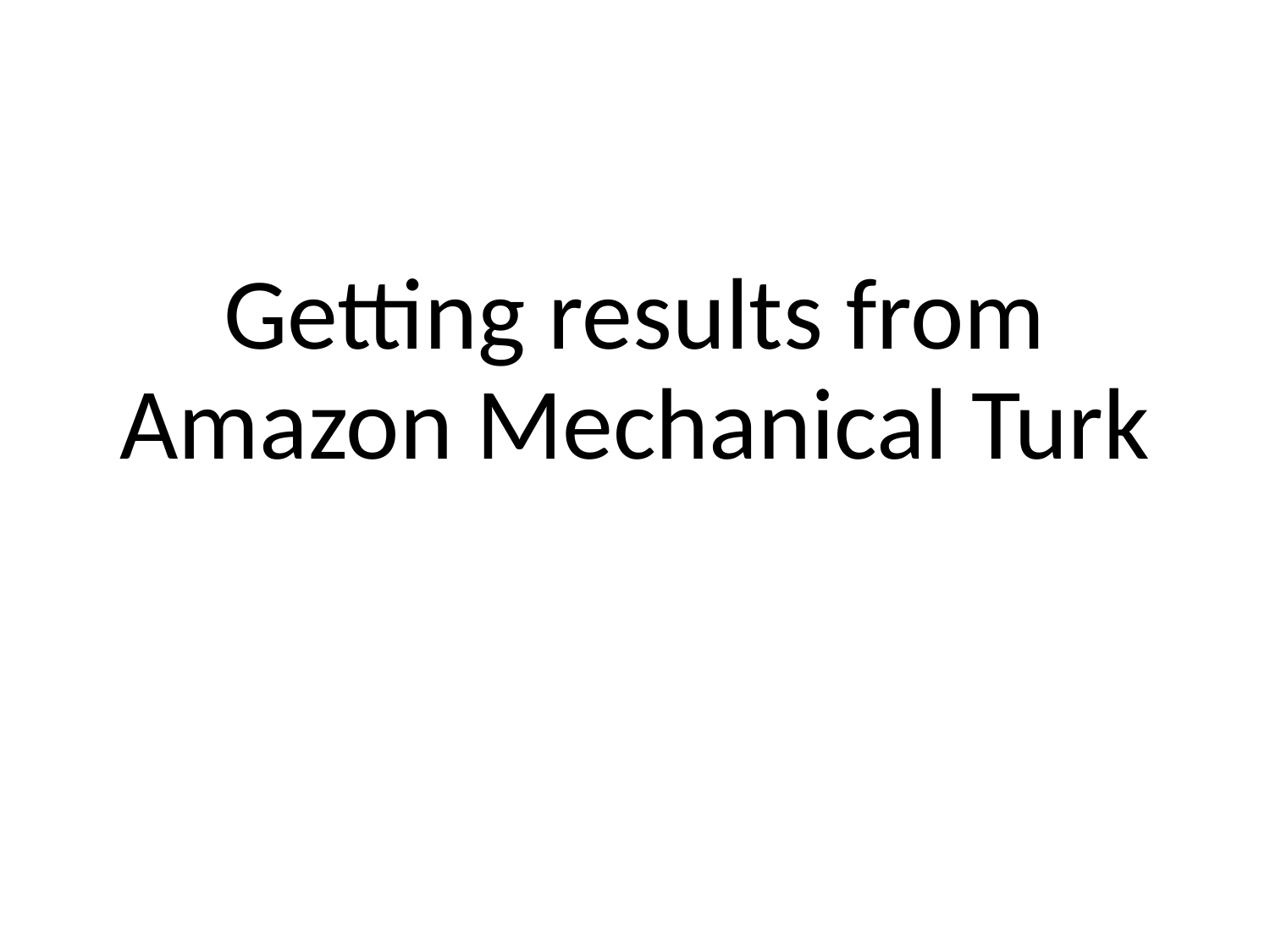

# Getting results from Amazon Mechanical Turk